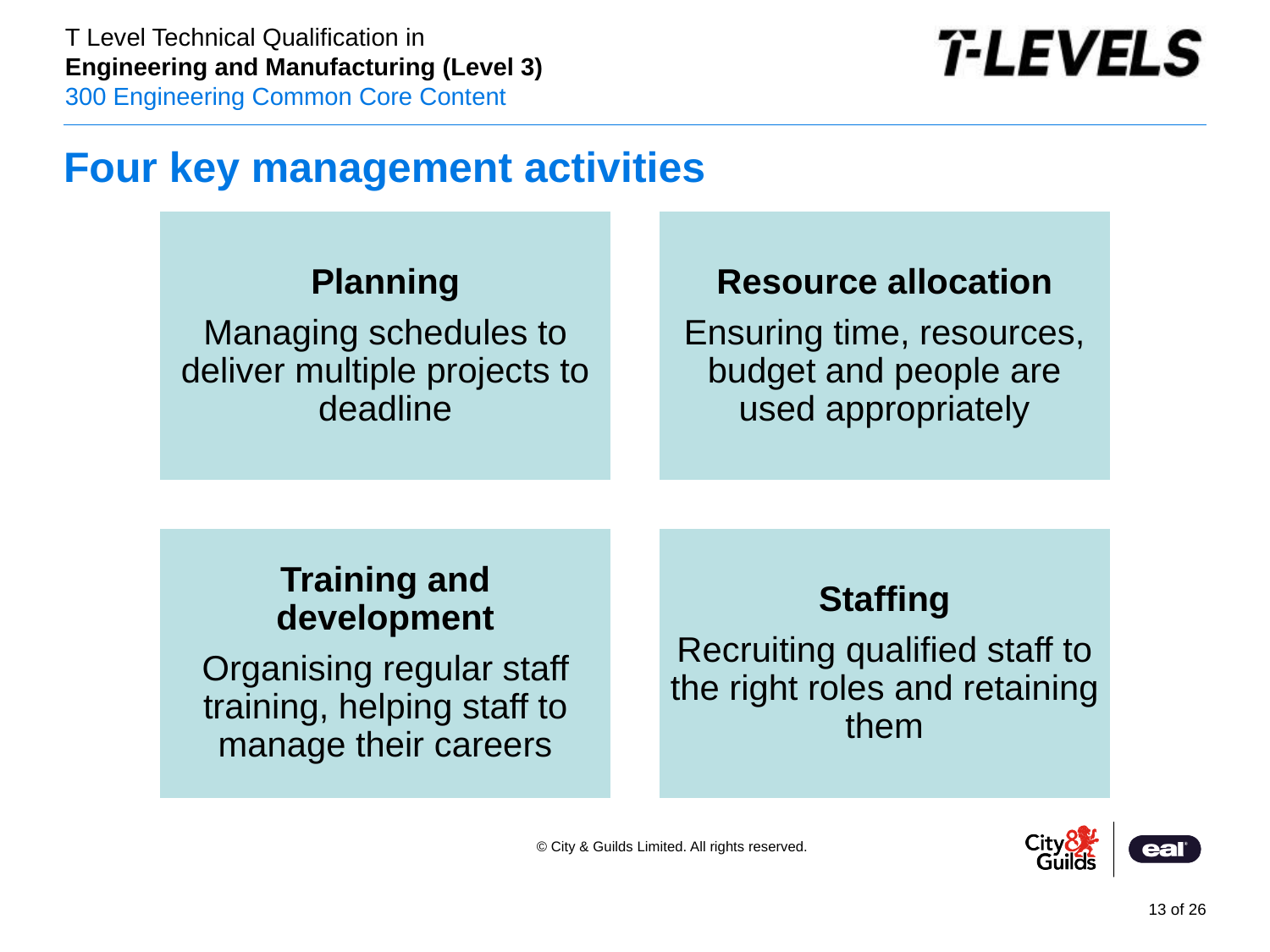

# Four key management activities
Planning
Managing schedules to deliver multiple projects to deadline
Resource allocation
Ensuring time, resources, budget and people are used appropriately
Training and development
Organising regular staff training, helping staff to manage their careers
Staffing
Recruiting qualified staff to the right roles and retaining them